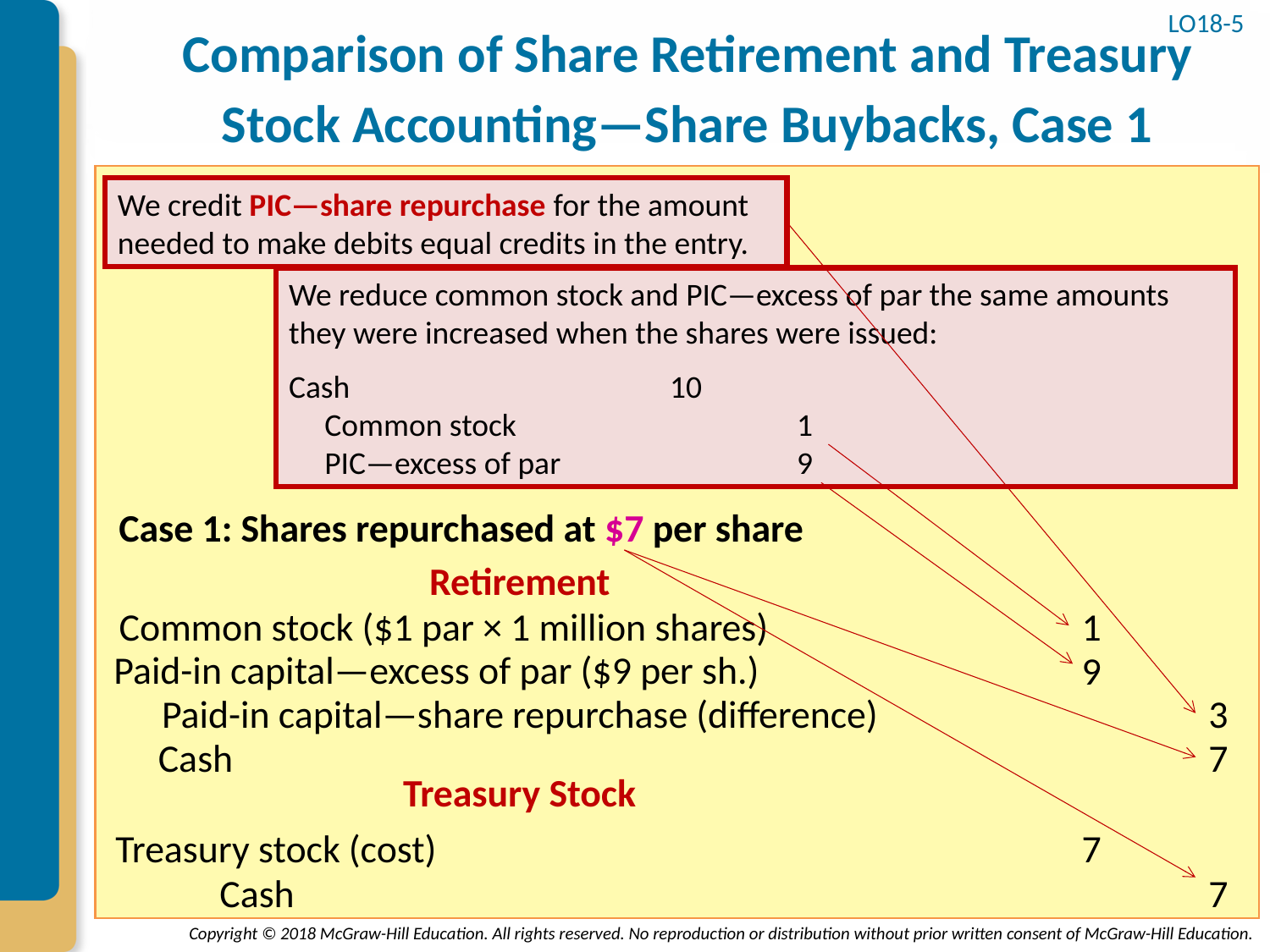

LO18-5
# Comparison of Share Retirement and Treasury Stock Accounting—Share Buybacks, Case 1

We credit PIC—share repurchase for the amount needed to make debits equal credits in the entry.

We reduce common stock and PIC—excess of par the same amounts they were increased when the shares were issued:
Cash			10
     Common stock 			1
     PIC—excess of par 		9
Case 1: Shares repurchased at $7 per share
Retirement
Common stock ($1 par × 1 million shares)
1
Paid-in capital—excess of par ($9 per sh.)
9
     Paid-in capital—share repurchase (difference)
3
     Cash
7
Treasury Stock
Treasury stock (cost)
7
            Cash
7